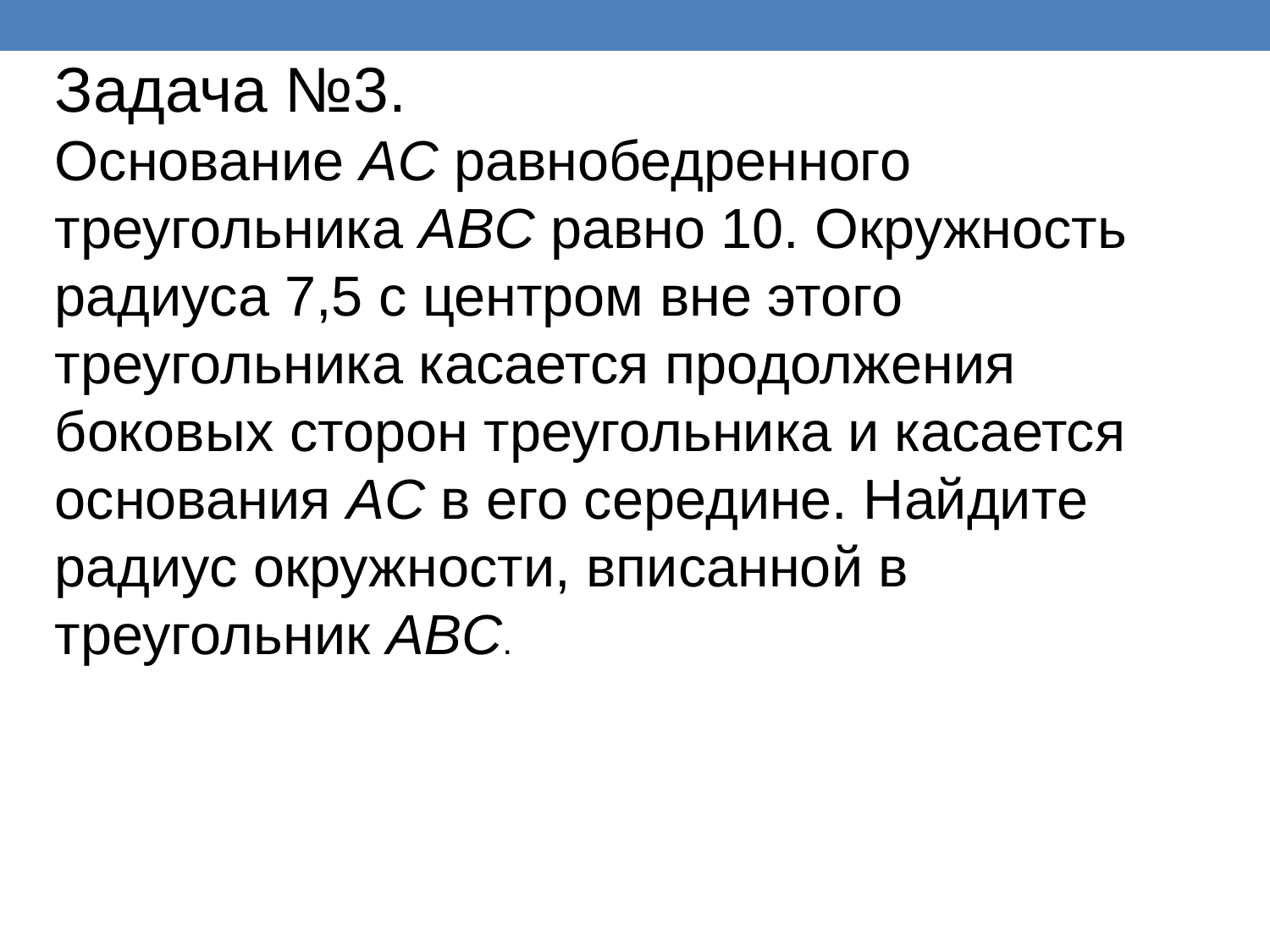

Задача №3.
Основание AC равнобедренного треугольника ABC равно 10. Окружность радиуса 7,5 с центром вне этого треугольника касается продолжения боковых сторон треугольника и касается основания AC в его середине. Найдите радиус окружности, вписанной в треугольник ABC.